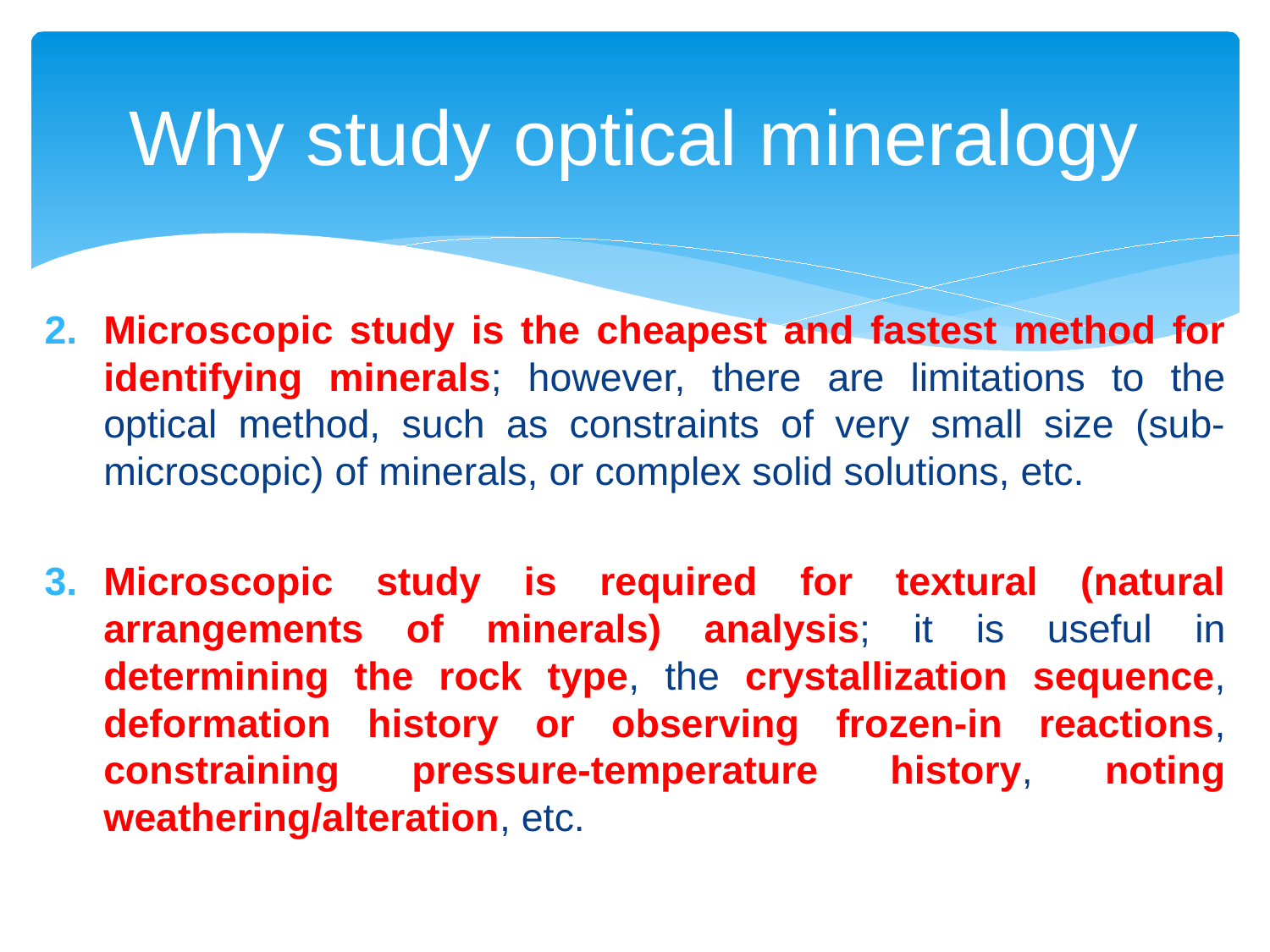

# Why study optical mineralogy

Microscopic study is the cheapest and fastest method for identifying minerals; however, there are limitations to the optical method, such as constraints of very small size (sub-microscopic) of minerals, or complex solid solutions, etc.

Microscopic study is required for textural (natural arrangements of minerals) analysis; it is useful in determining the rock type, the crystallization sequence, deformation history or observing frozen-in reactions, constraining pressure-temperature history, noting weathering/alteration, etc.